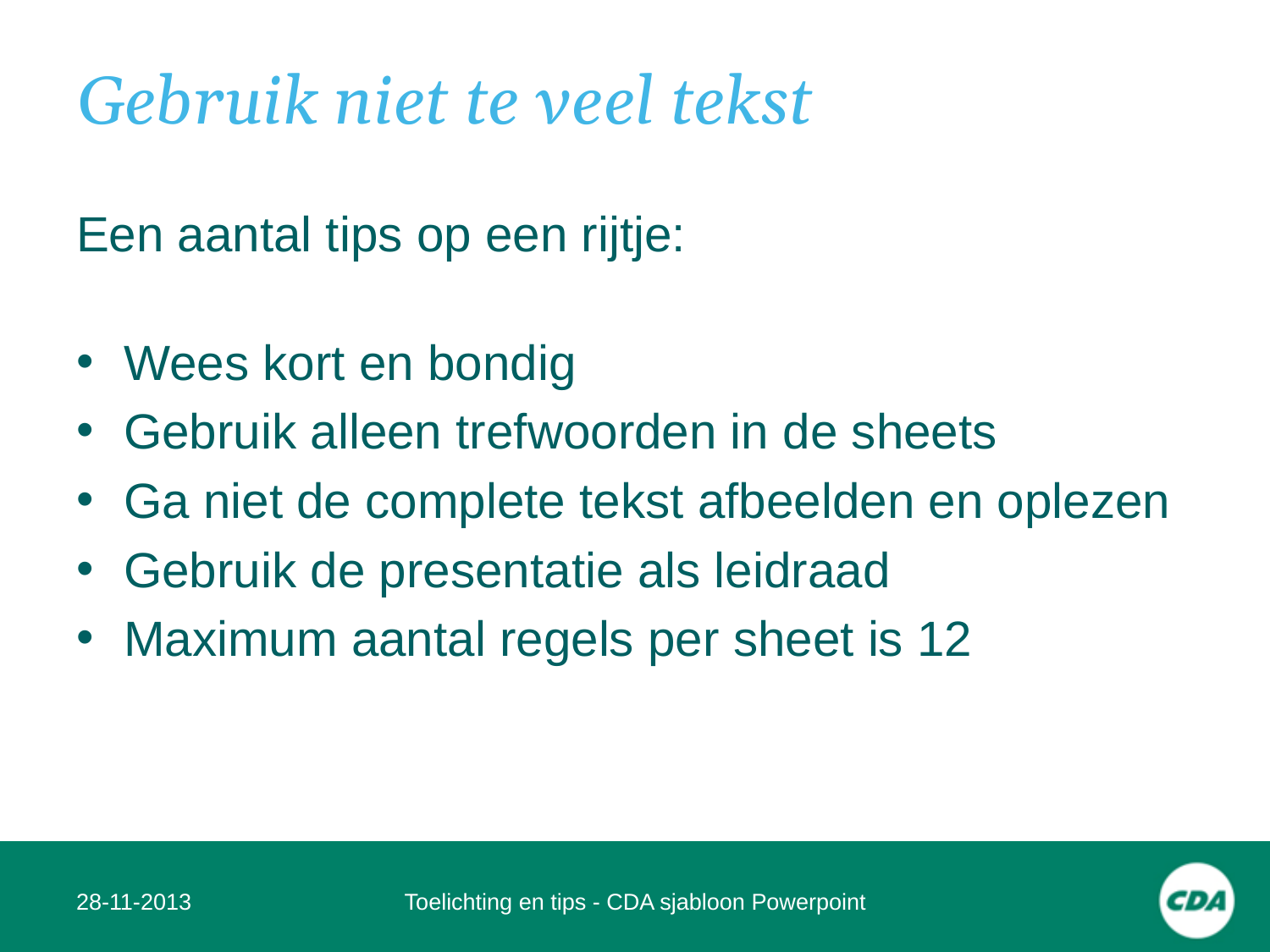

# Gebruik niet te veel tekst
Een aantal tips op een rijtje:
Wees kort en bondig
Gebruik alleen trefwoorden in de sheets
Ga niet de complete tekst afbeelden en oplezen
Gebruik de presentatie als leidraad
Maximum aantal regels per sheet is 12

28-11-2013
Toelichting en tips - CDA sjabloon Powerpoint